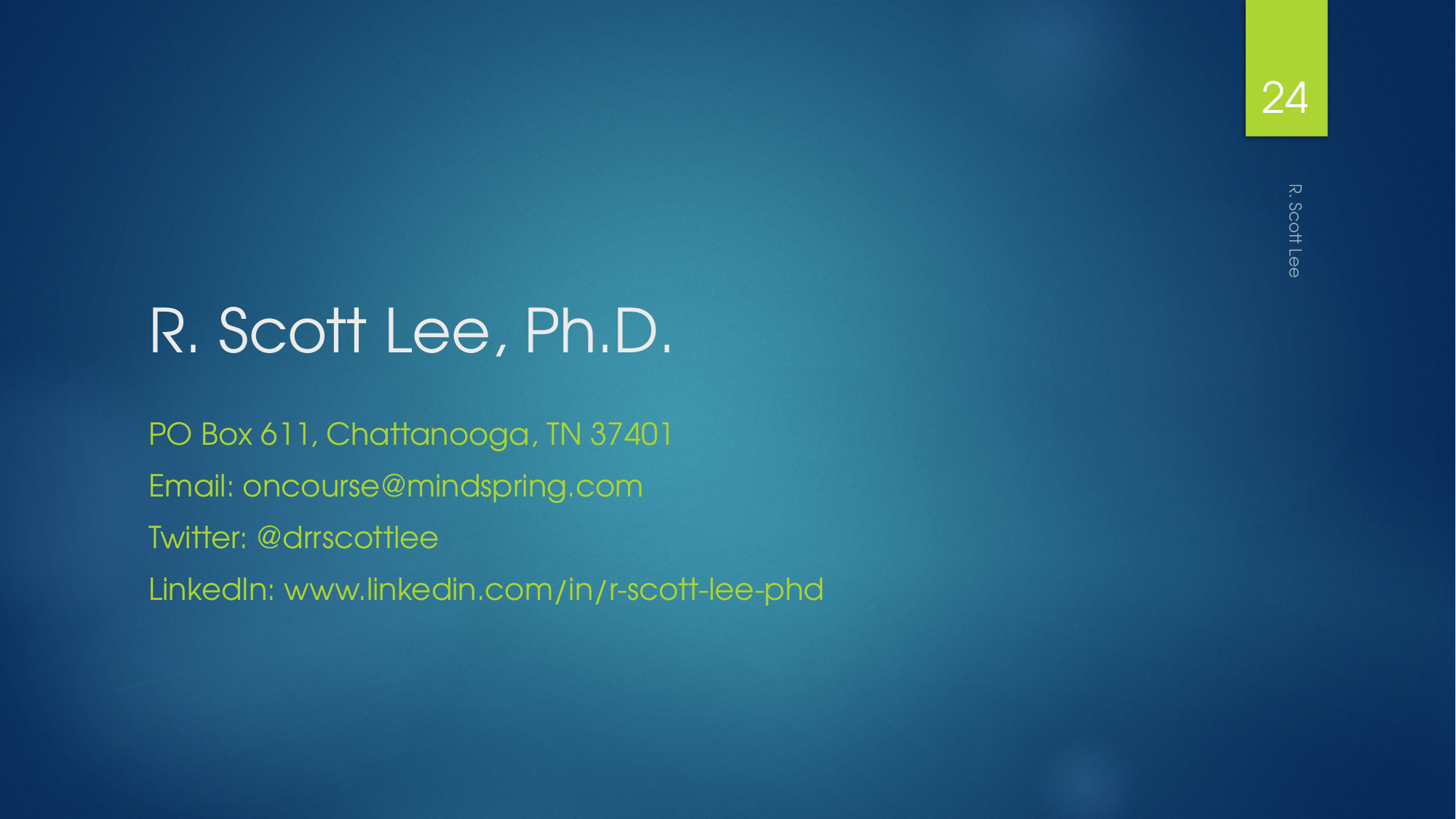

24
# R. Scott Lee, Ph.D.
R. Scott Lee
PO Box 611, Chattanooga, TN 37401
Email: oncourse@mindspring.com
Twitter: @drrscottlee
LinkedIn: www.linkedin.com/in/r-scott-lee-phd